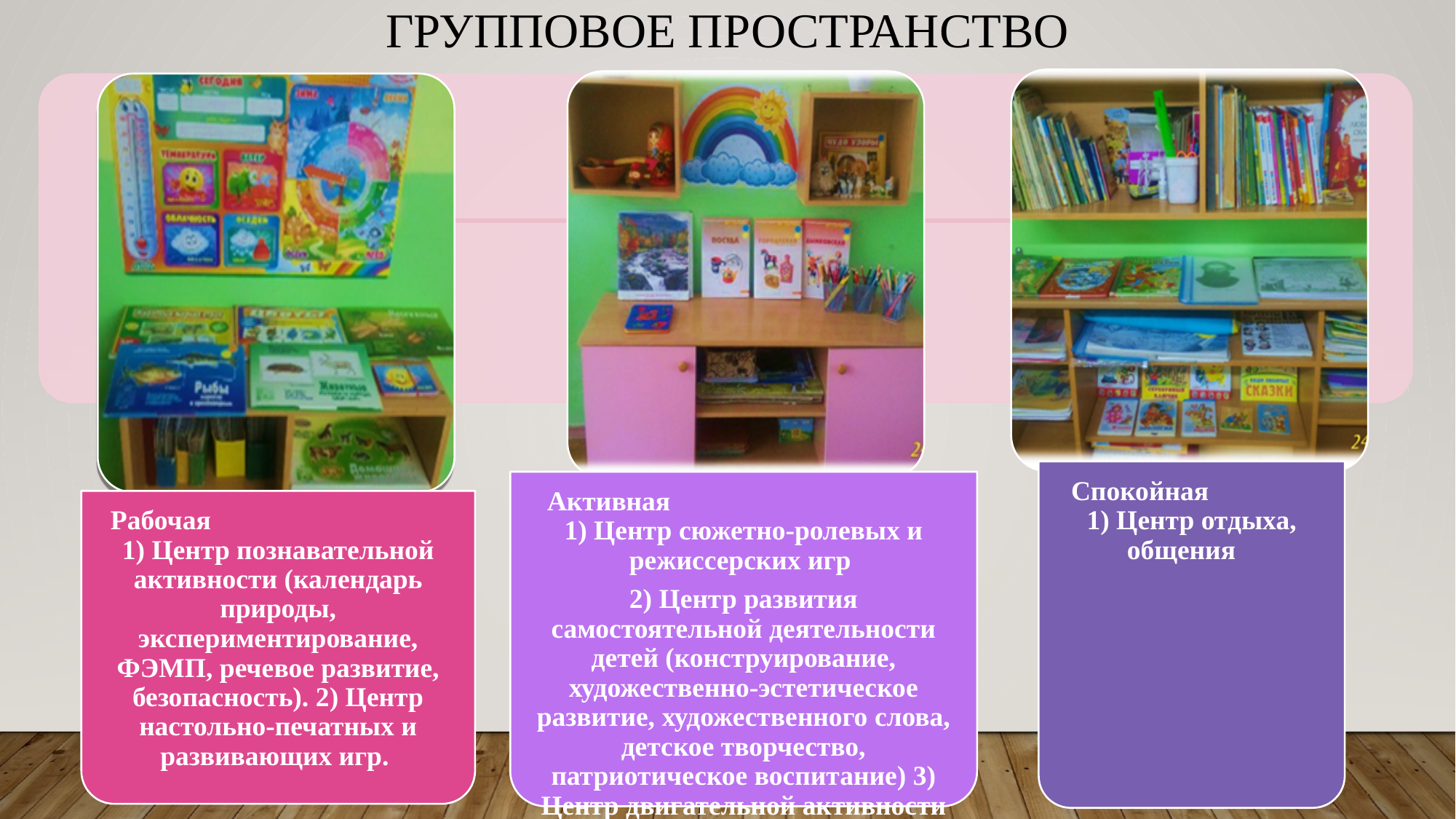

# Групповое пространство
Рабочая                                   1) Центр познавательной активности (календарь природы, экспериментирование, ФЭМП, речевое развитие, безопасность). 2) Центр настольно-печатных и развивающих игр.
Активная                                        1) Центр сюжетно-ролевых и режиссерских игр
2) Центр развития самостоятельной деятельности детей (конструирование, художественно-эстетическое развитие, художественного слова, детское творчество, патриотическое воспитание) 3) Центр двигательной активности
Спокойная                1) Центр отдыха, общения